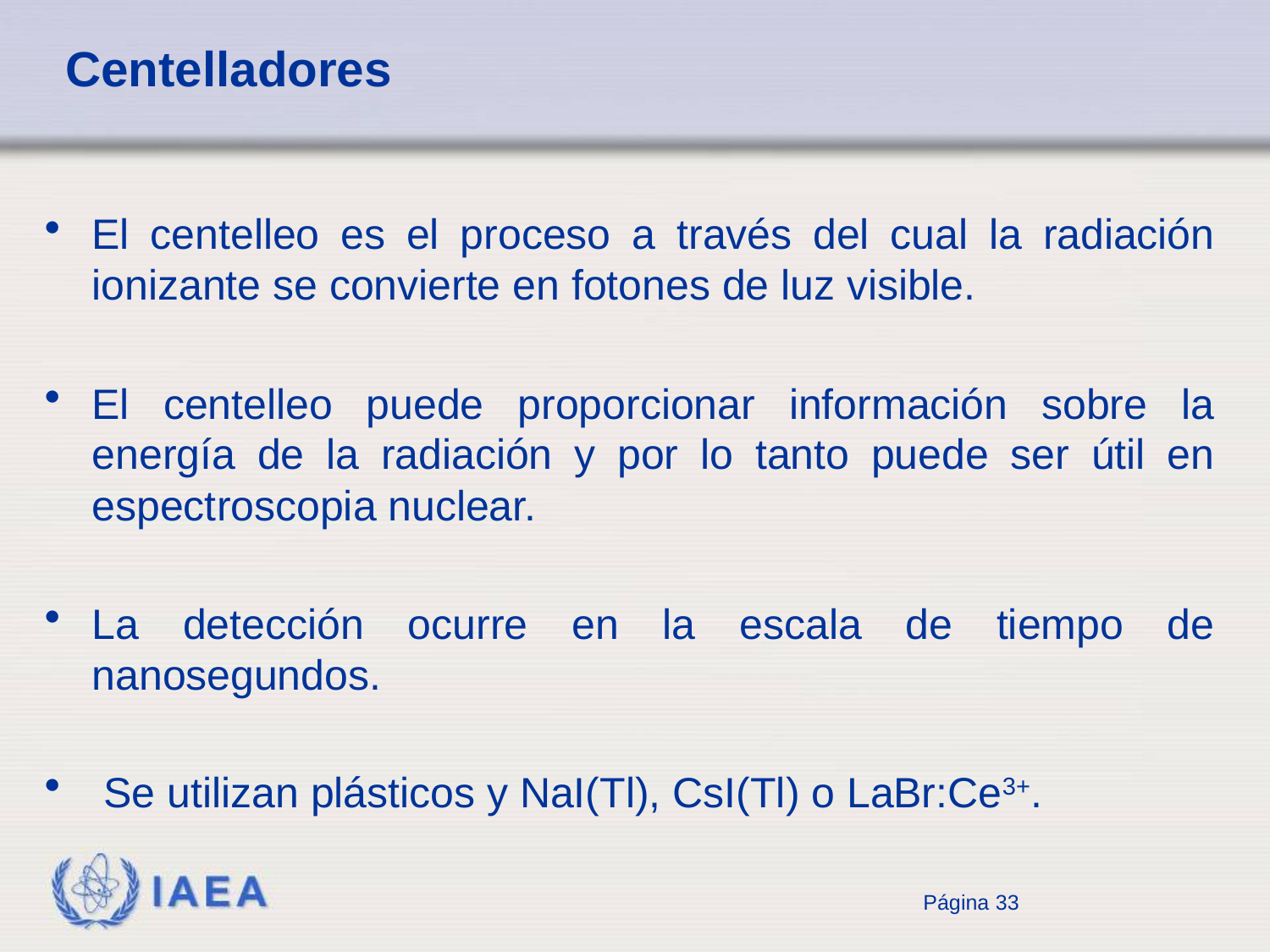

# Centelladores
El centelleo es el proceso a través del cual la radiación ionizante se convierte en fotones de luz visible.

El centelleo puede proporcionar información sobre la energía de la radiación y por lo tanto puede ser útil en espectroscopia nuclear.

La detección ocurre en la escala de tiempo de nanosegundos.

 Se utilizan plásticos y NaI(Tl), CsI(Tl) o LaBr:Ce3+.